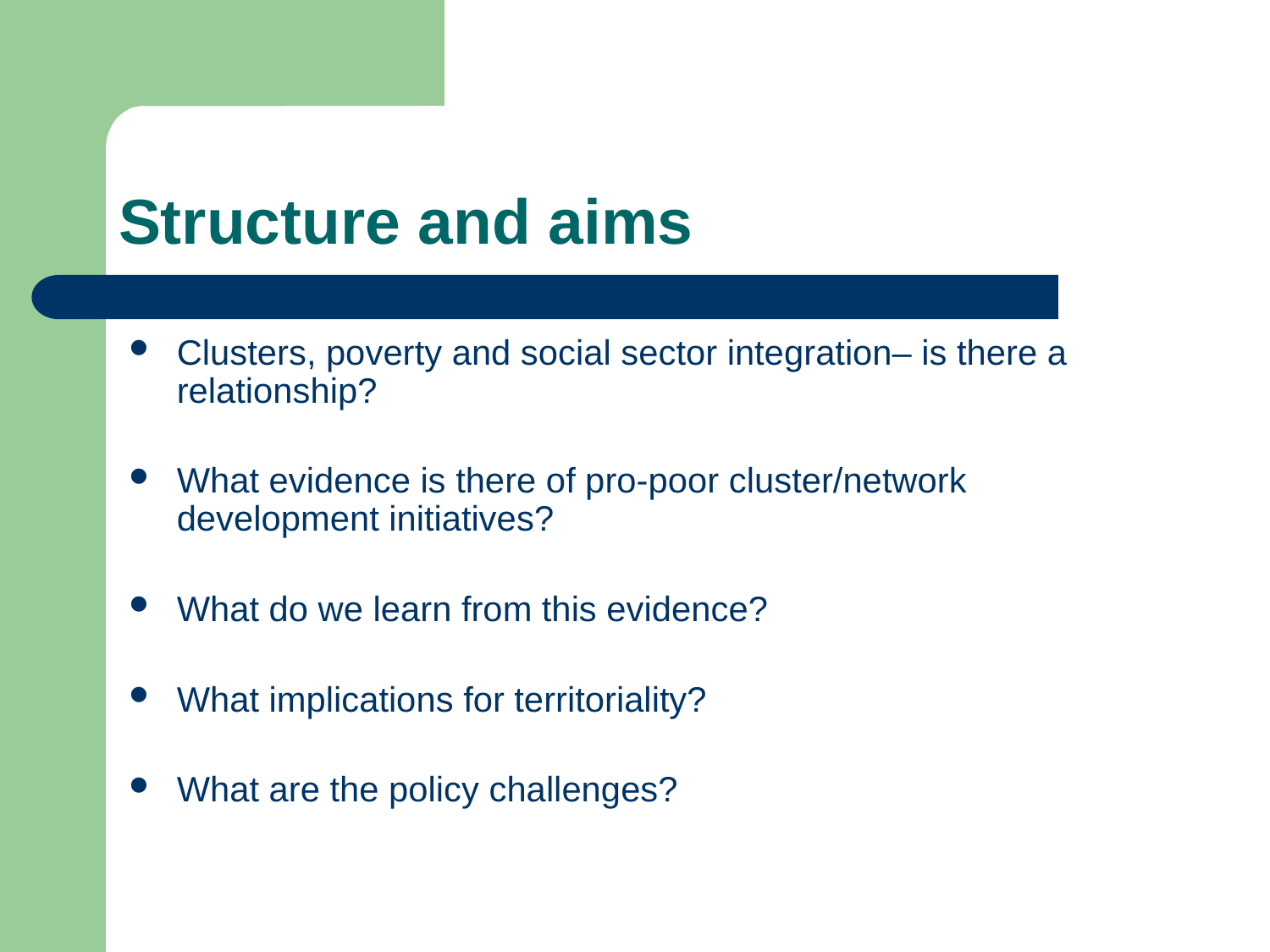

# Structure and aims
Clusters, poverty and social sector integration– is there a relationship?

What evidence is there of pro-poor cluster/network  development initiatives?

What do we learn from this evidence?

What implications for territoriality?

What are the policy challenges?